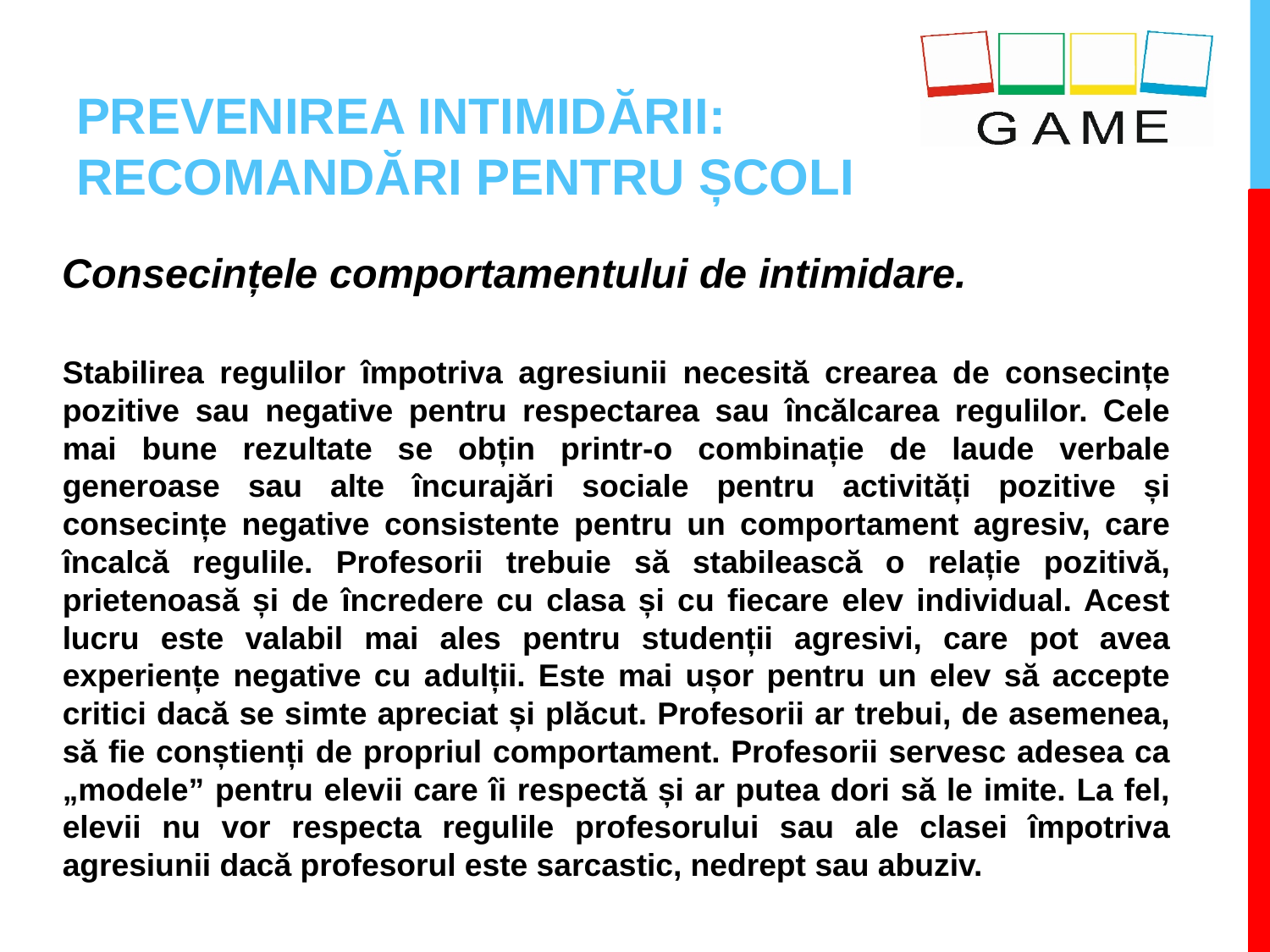

# PREVENIREA INTIMIDĂRII: RECOMANDĂRI PENTRU ȘCOLI
Consecințele comportamentului de intimidare.

Stabilirea regulilor împotriva agresiunii necesită crearea de consecințe pozitive sau negative pentru respectarea sau încălcarea regulilor. Cele mai bune rezultate se obțin printr-o combinație de laude verbale generoase sau alte încurajări sociale pentru activități pozitive și consecințe negative consistente pentru un comportament agresiv, care încalcă regulile. Profesorii trebuie să stabilească o relație pozitivă, prietenoasă și de încredere cu clasa și cu fiecare elev individual. Acest lucru este valabil mai ales pentru studenții agresivi, care pot avea experiențe negative cu adulții. Este mai ușor pentru un elev să accepte critici dacă se simte apreciat și plăcut. Profesorii ar trebui, de asemenea, să fie conștienți de propriul comportament. Profesorii servesc adesea ca „modele” pentru elevii care îi respectă și ar putea dori să le imite. La fel, elevii nu vor respecta regulile profesorului sau ale clasei împotriva agresiunii dacă profesorul este sarcastic, nedrept sau abuziv.